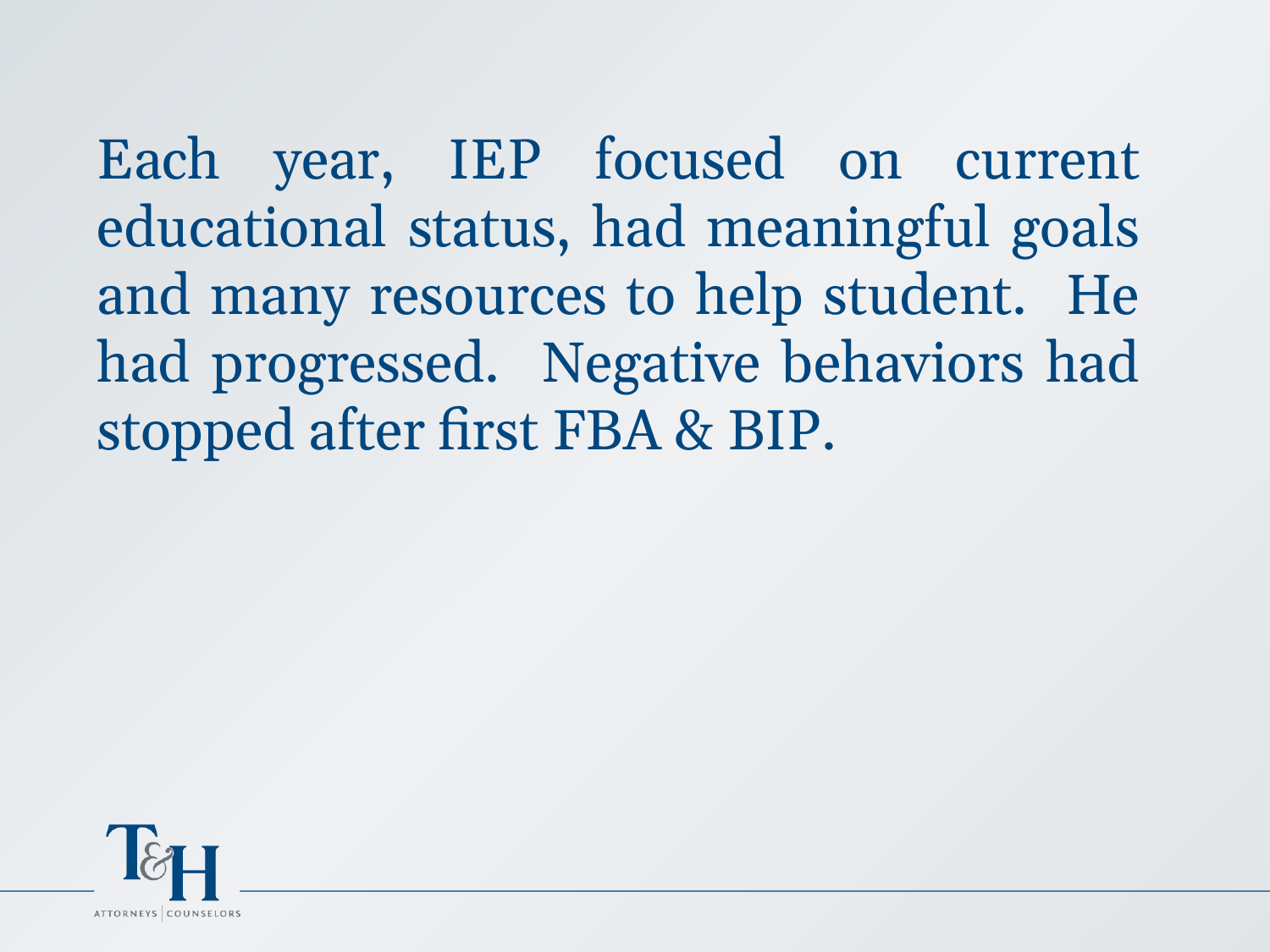

Each year, IEP focused on current educational status, had meaningful goals and many resources to help student.  He had progressed.  Negative behaviors had stopped after first FBA & BIP.